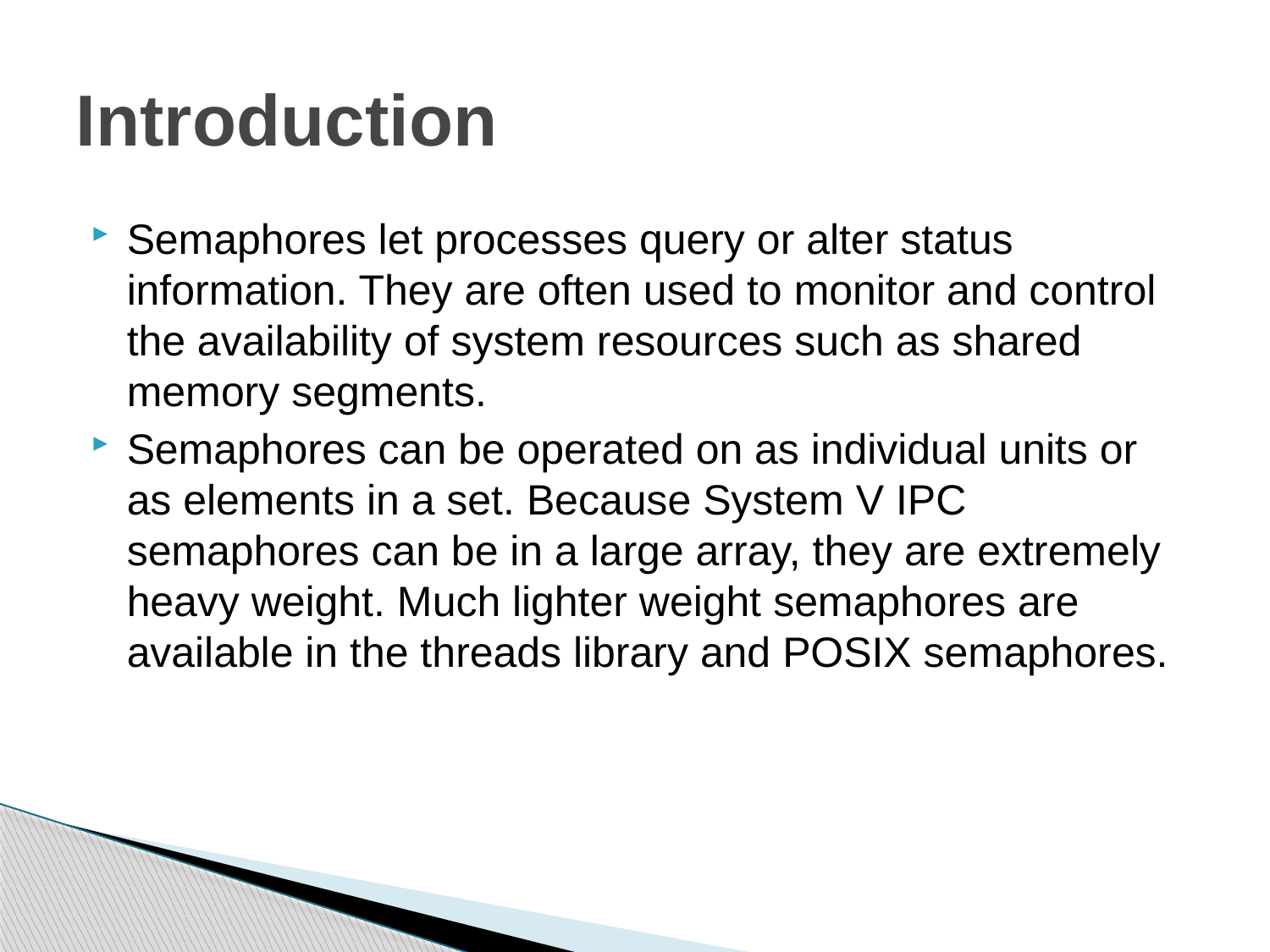

# Introduction
Semaphores let processes query or alter status information. They are often used to monitor and control the availability of system resources such as shared memory segments.
Semaphores can be operated on as individual units or as elements in a set. Because System V IPC semaphores can be in a large array, they are extremely heavy weight. Much lighter weight semaphores are available in the threads library and POSIX semaphores.